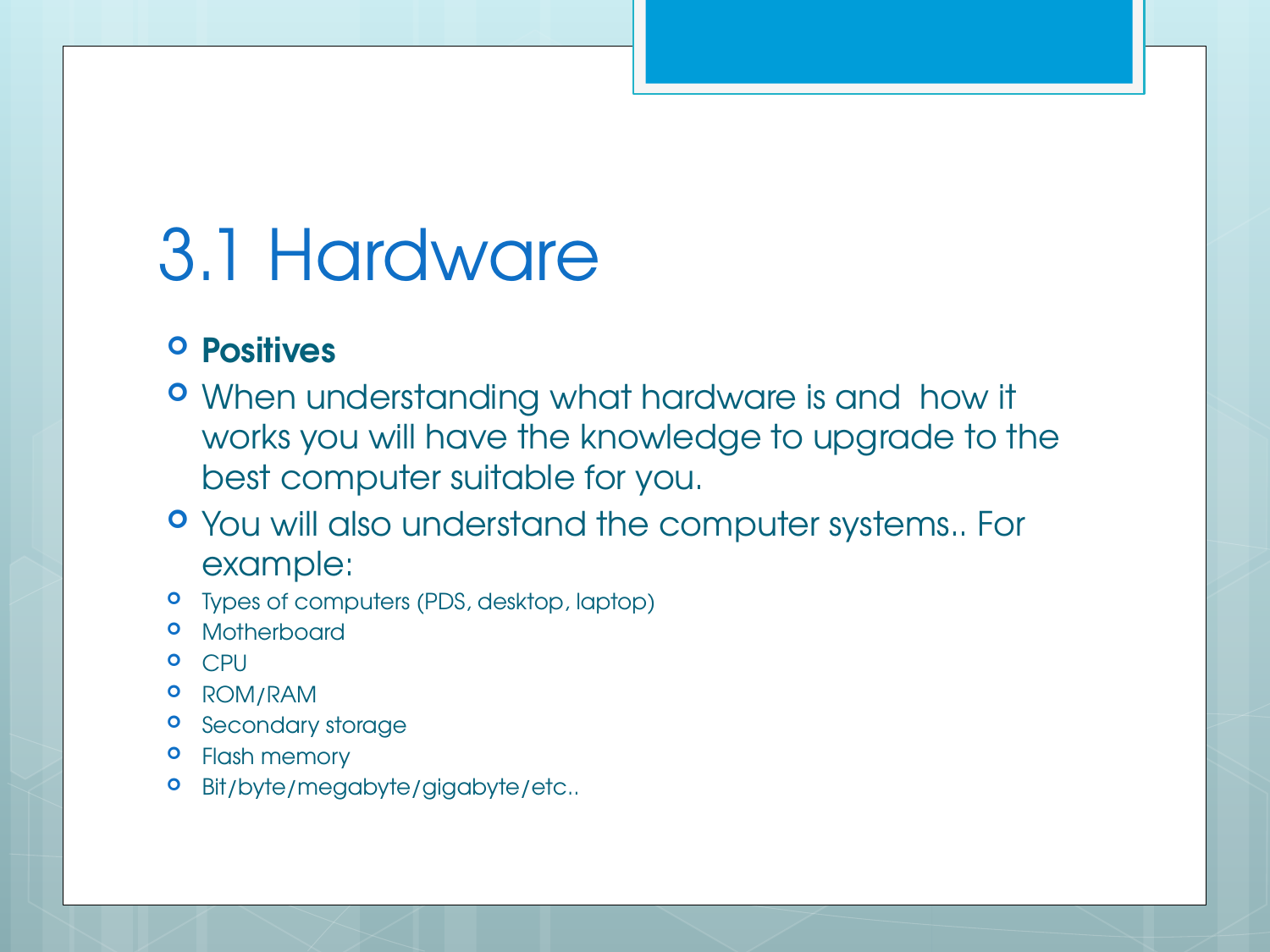

# 3.1 Hardware
Positives
When understanding what hardware is and  how it works you will have the knowledge to upgrade to the best computer suitable for you.
You will also understand the computer systems.. For example:
Types of computers (PDS, desktop, laptop)
Motherboard
CPU
ROM/RAM
Secondary storage
Flash memory
Bit/byte/megabyte/gigabyte/etc..